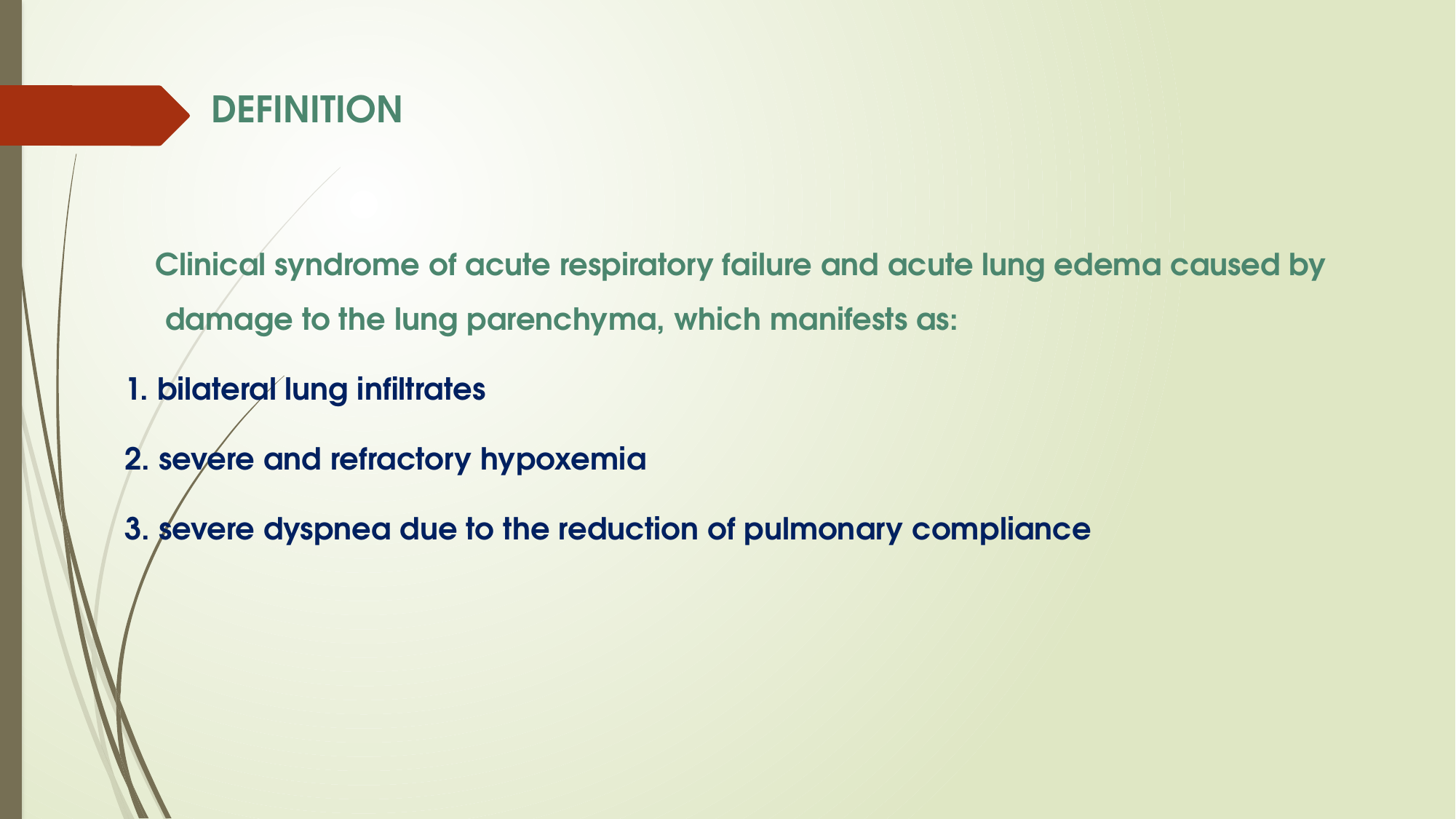

# DEFINITION

     Clinical syndrome of acute respiratory failure and acute lung edema caused by damage to the lung parenchyma, which manifests as:
1. bilateral lung infiltrates
2. severe and refractory hypoxemia
3. severe dyspnea due to the reduction of pulmonary compliance